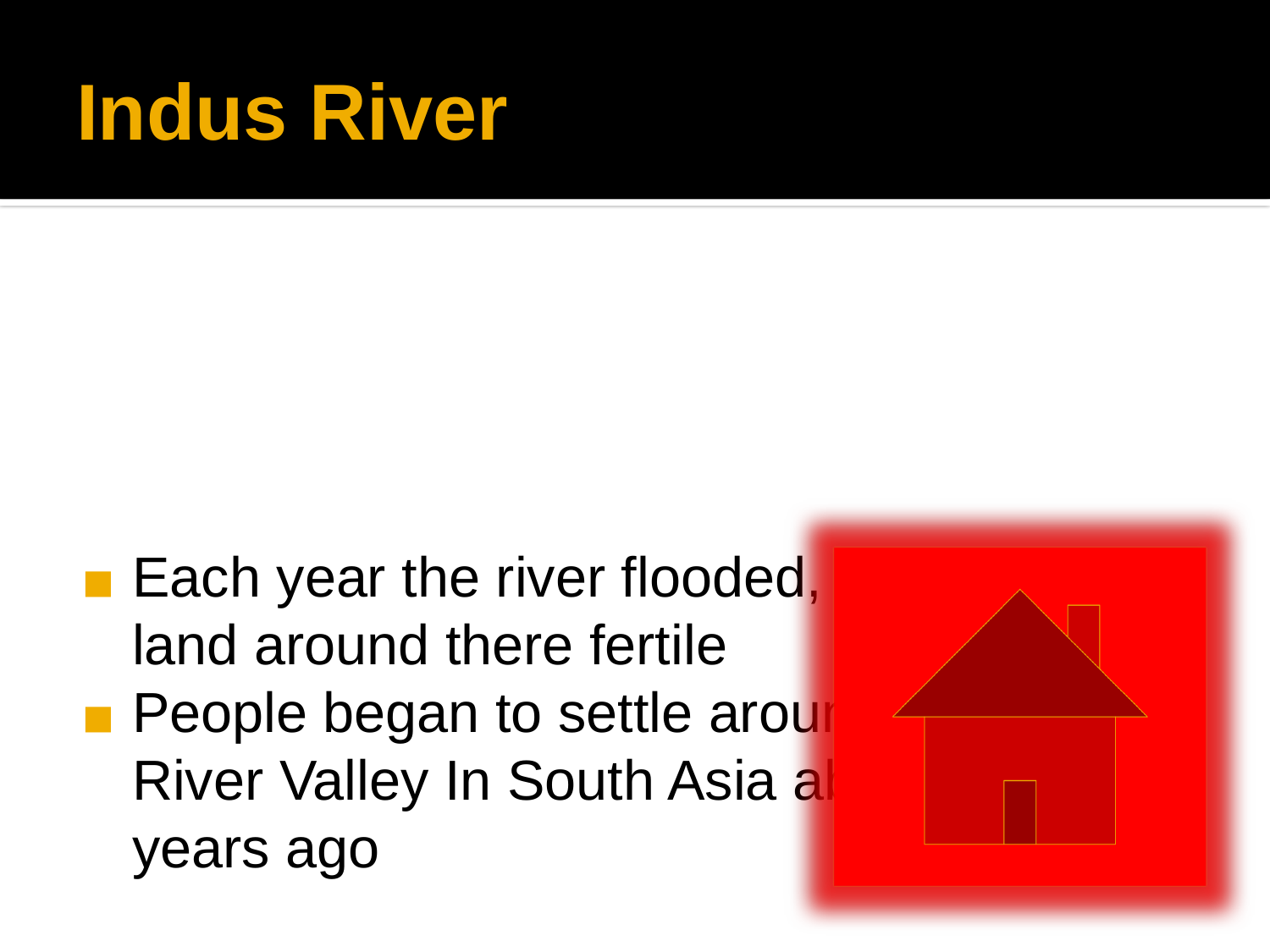

Each year the river flooded, making the land around there fertile
People began to settle around the Indus River Valley In South Asia about 6,000 years ago
# Indus River